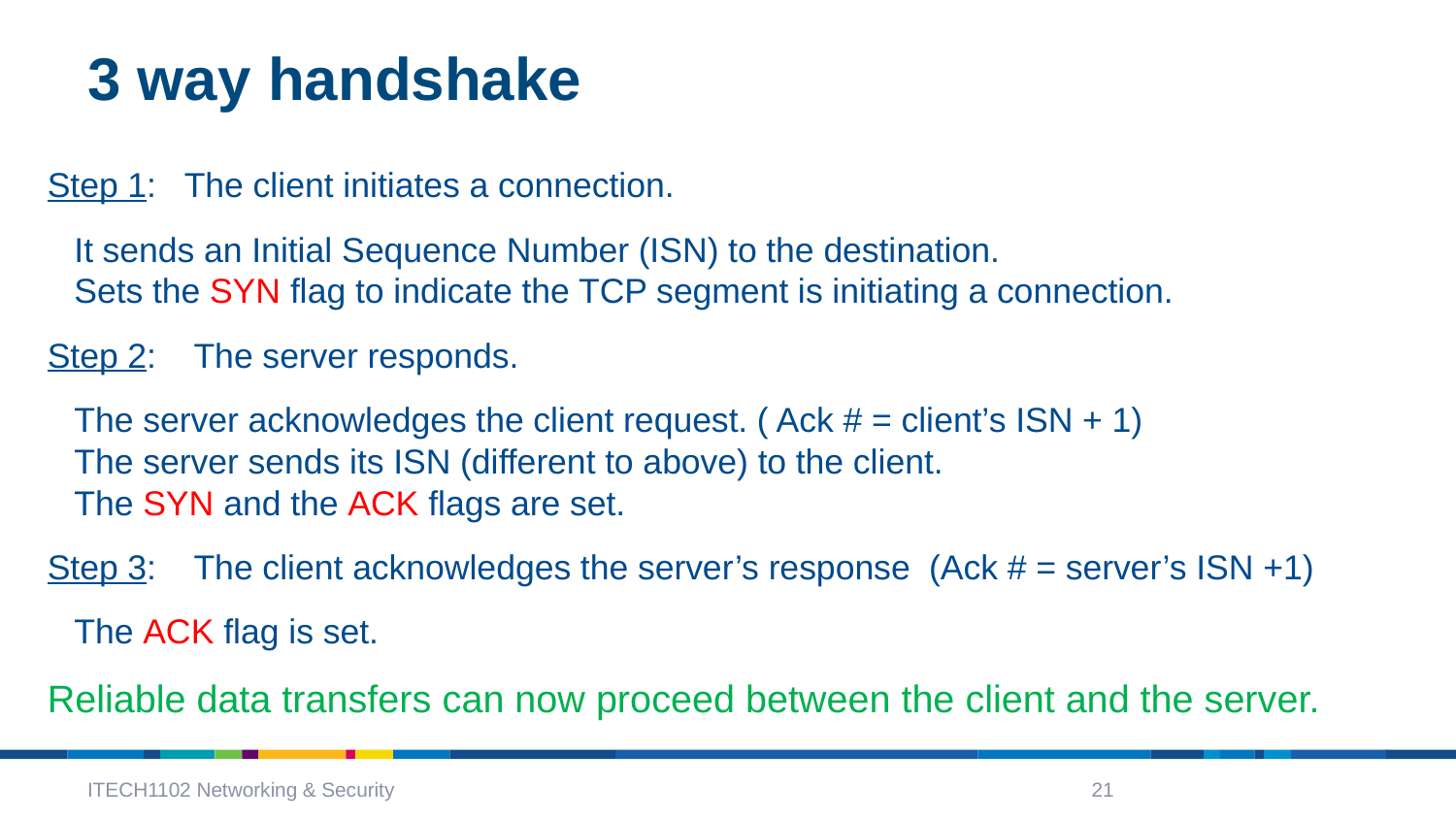

# 3 way handshake
Step 1:   The client initiates a connection.
It sends an Initial Sequence Number (ISN) to the destination.
Sets the SYN flag to indicate the TCP segment is initiating a connection.
Step 2:    The server responds.
The server acknowledges the client request. ( Ack # = client’s ISN + 1)
The server sends its ISN (different to above) to the client.
The SYN and the ACK flags are set.
Step 3:    The client acknowledges the server’s response  (Ack # = server’s ISN +1)
The ACK flag is set.
Reliable data transfers can now proceed between the client and the server.

ITECH1102 Networking & Security
21